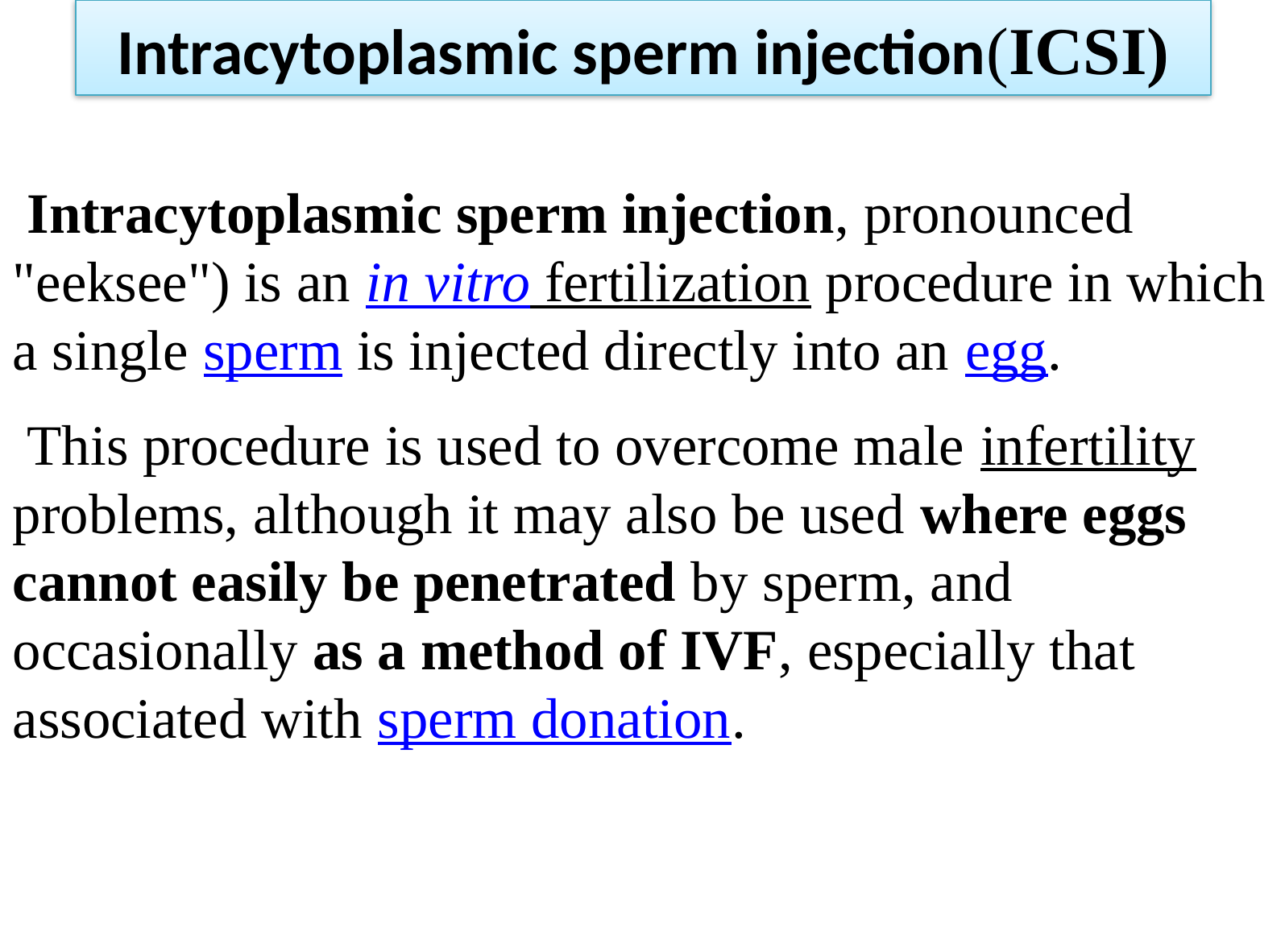

# Intracytoplasmic sperm injection(ICSI)
 Intracytoplasmic sperm injection, pronounced "eeksee") is an in vitro fertilization procedure in which a single sperm is injected directly into an egg.

 This procedure is used to overcome male infertility problems, although it may also be used where eggs cannot easily be penetrated by sperm, and occasionally as a method of IVF, especially that associated with sperm donation.